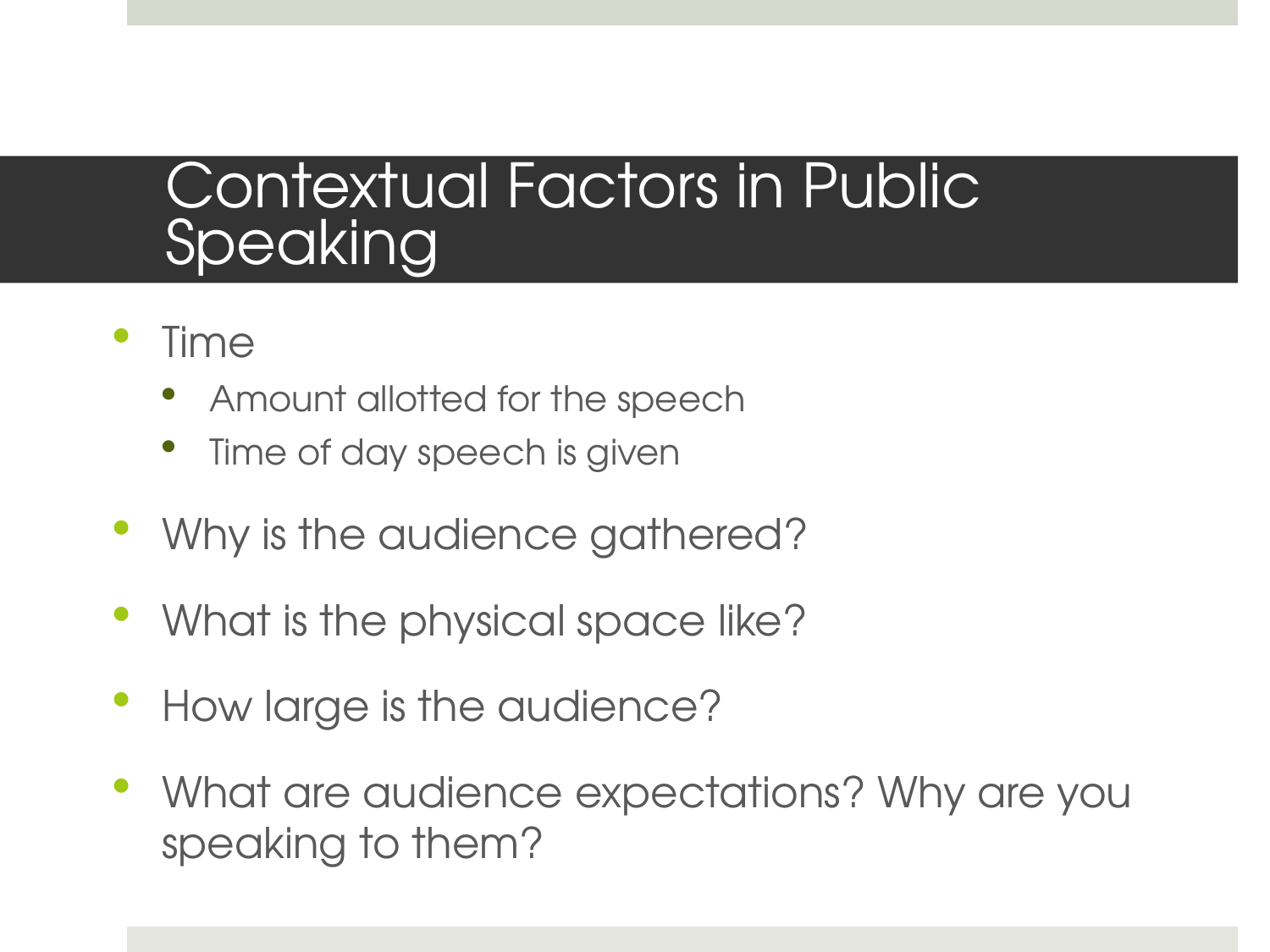

# Contextual Factors in Public Speaking
Time
Amount allotted for the speech
Time of day speech is given
Why is the audience gathered?
What is the physical space like?
How large is the audience?
What are audience expectations? Why are you speaking to them?